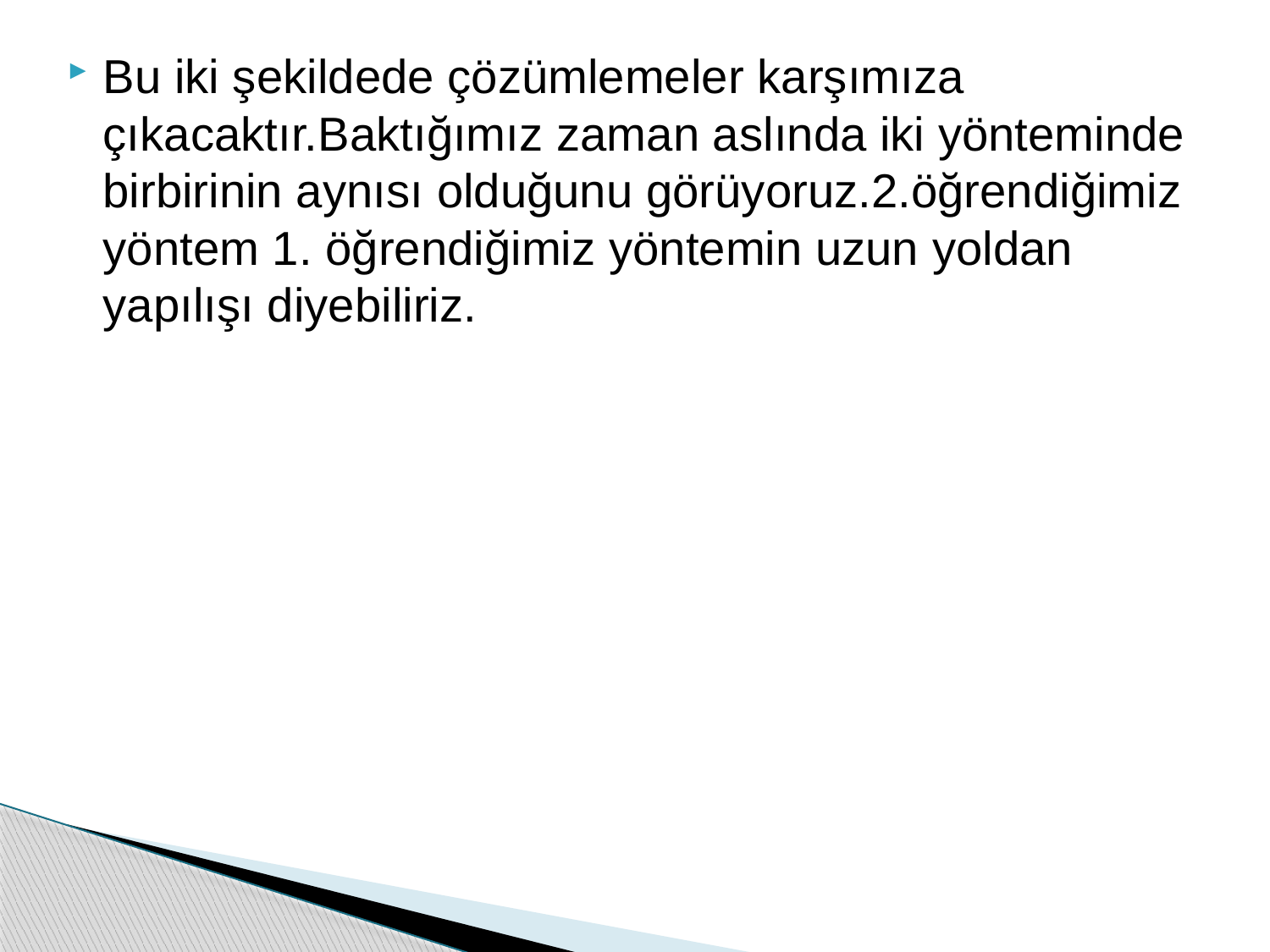

Bu iki şekildede çözümlemeler karşımıza çıkacaktır.Baktığımız zaman aslında iki yönteminde birbirinin aynısı olduğunu görüyoruz.2.öğrendiğimiz yöntem 1. öğrendiğimiz yöntemin uzun yoldan yapılışı diyebiliriz.